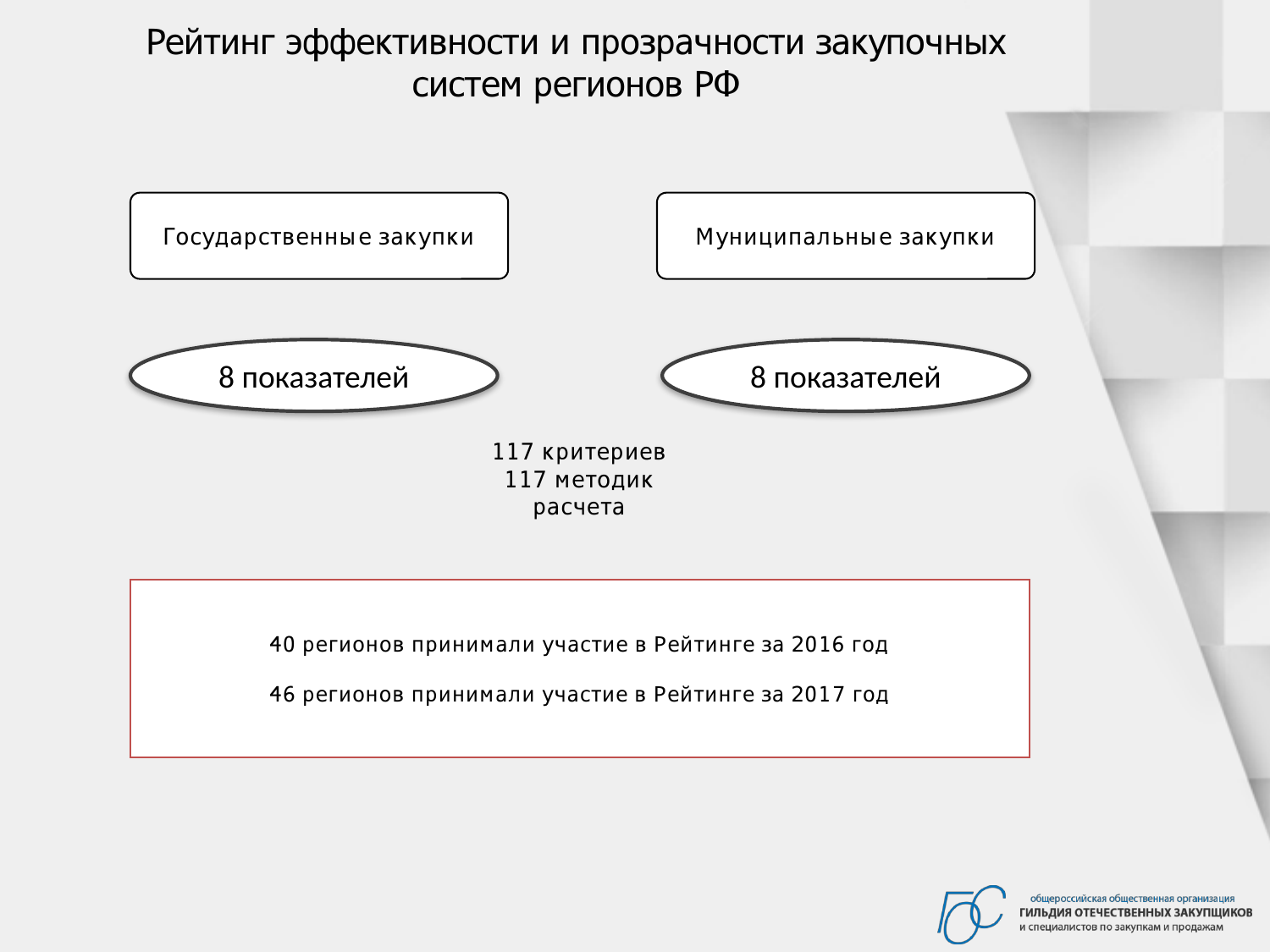

Рейтинг эффективности и прозрачности закупочных систем регионов РФ
Государственные закупки
Муниципальные закупки
8 показателей
8 показателей
117 критериев
117 методик расчета

40 регионов принимали участие в Рейтинге за 2016 год

46 регионов принимали участие в Рейтинге за 2017 год